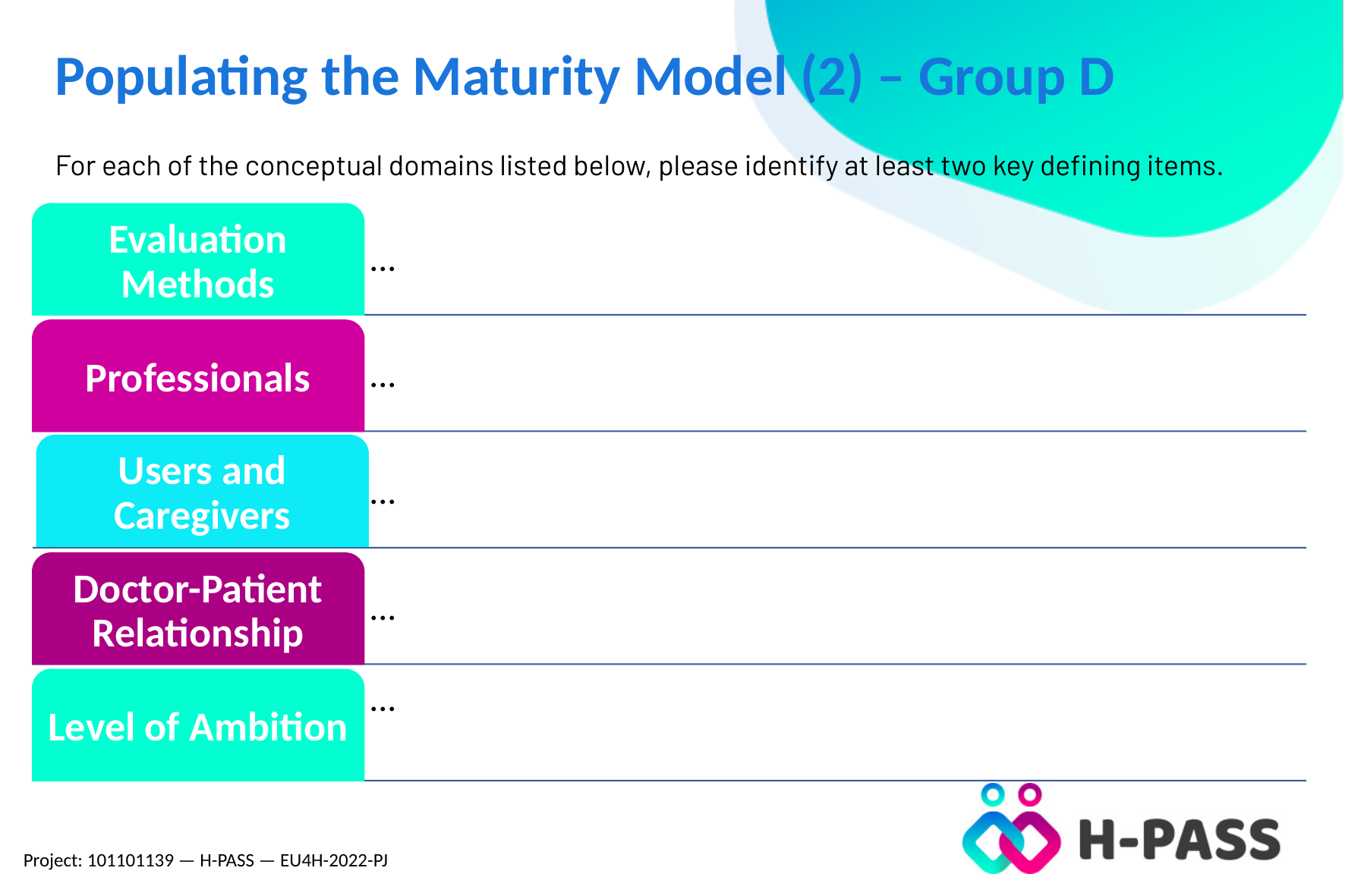

Populating the Maturity Model (2) – Group D
For each of the conceptual domains listed below, please identify at least two key defining items.

...
Evaluation Methods
...
Professionals
...
Users and Caregivers
...
Doctor-Patient Relationship
...

Level of Ambition
Project: 101101139 — H-PASS — EU4H-2022-PJ